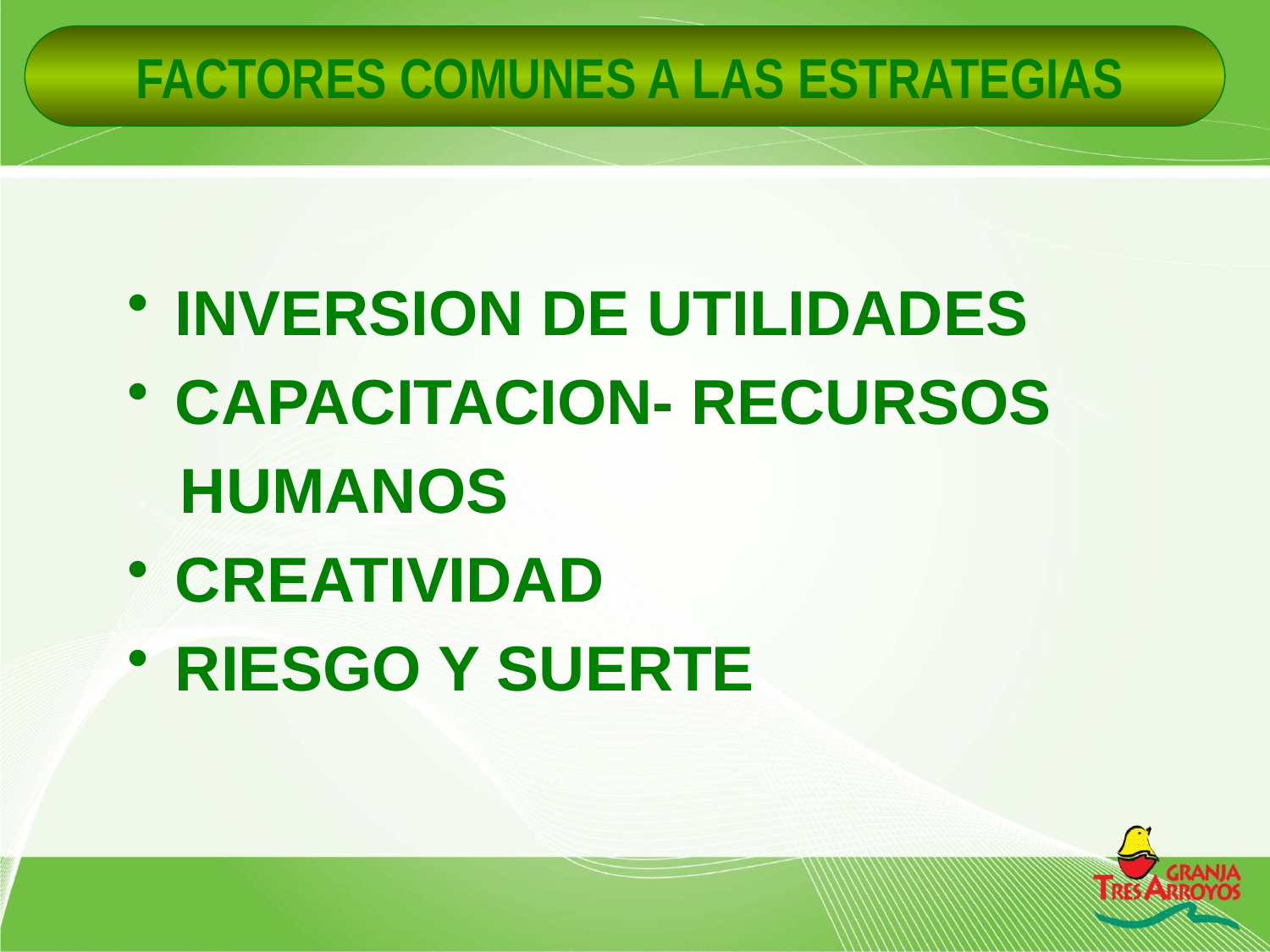

FACTORES COMUNES A LAS ESTRATEGIAS
INVERSION DE UTILIDADES
CAPACITACION- RECURSOS
   HUMANOS
CREATIVIDAD
RIESGO Y SUERTE